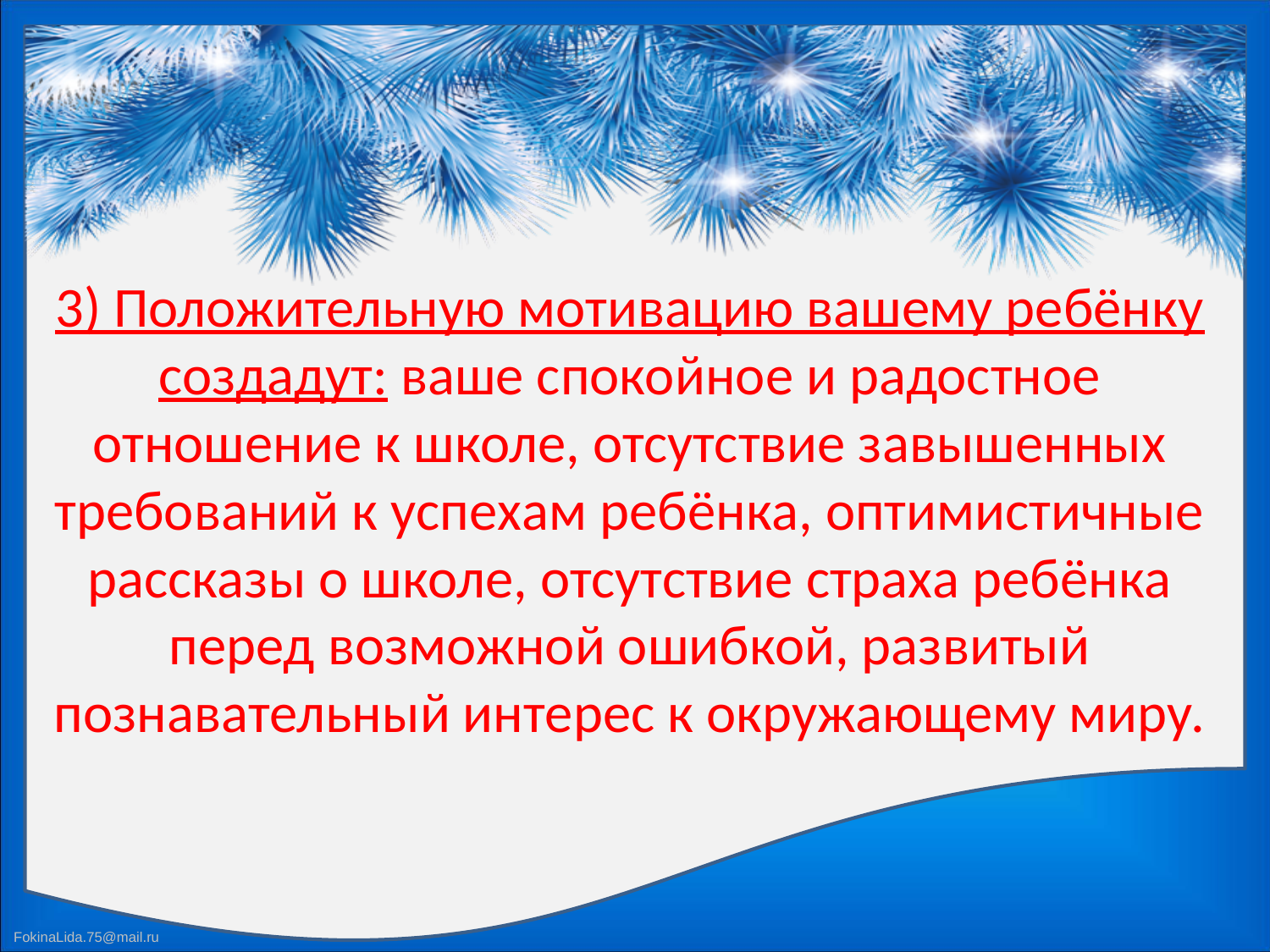

# 3) Положительную мотивацию вашему ребёнку создадут: ваше спокойное и радостное отношение к школе, отсутствие завышенных требований к успехам ребёнка, оптимистичные рассказы о школе, отсутствие страха ребёнка перед возможной ошибкой, развитый познавательный интерес к окружающему миру.